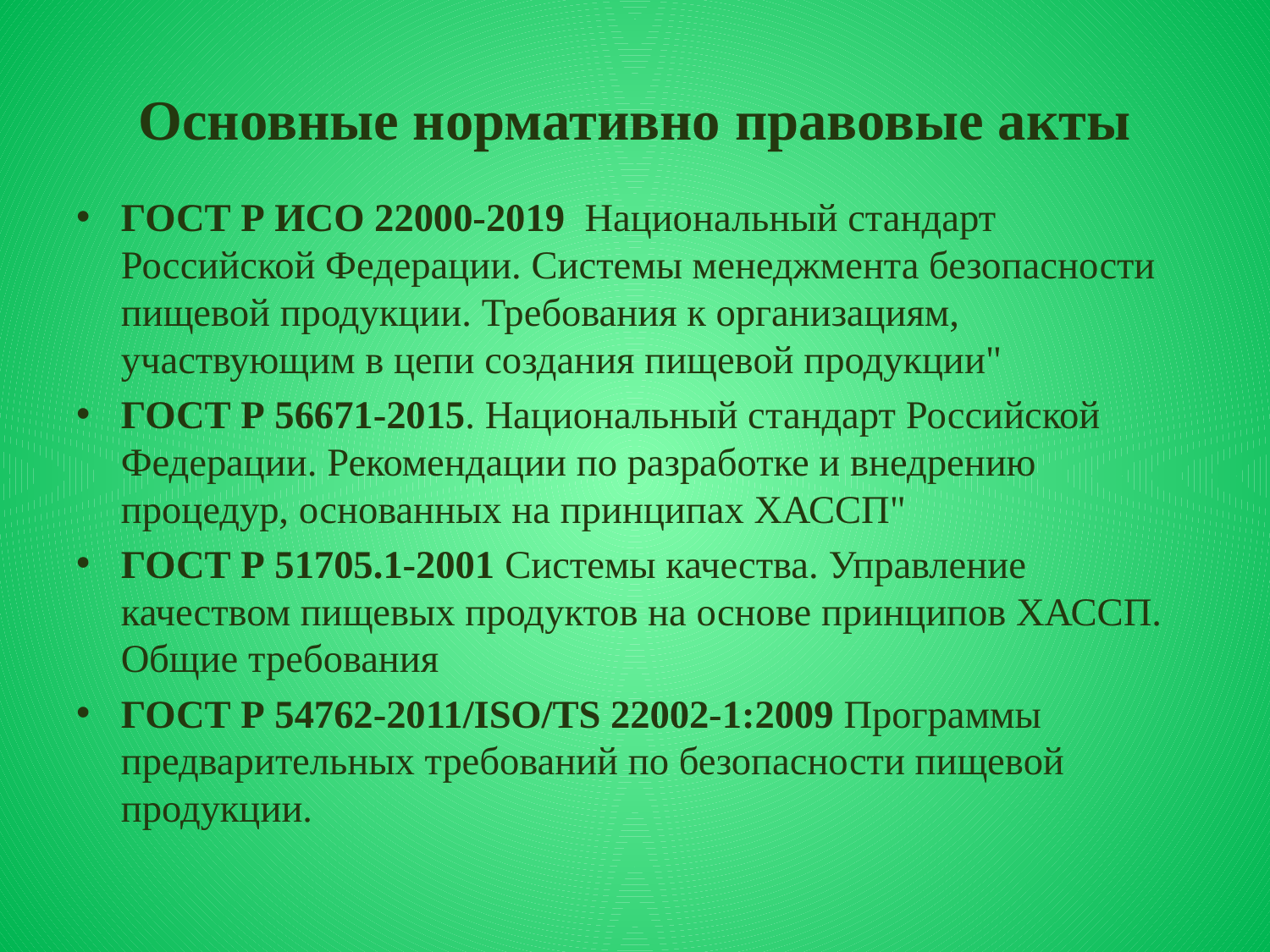

# Основные нормативно правовые акты
ГОСТ Р ИСО 22000-2019  Национальный стандарт Российской Федерации. Системы менеджмента безопасности пищевой продукции. Требования к организациям, участвующим в цепи создания пищевой продукции"
ГОСТ Р 56671-2015. Национальный стандарт Российской Федерации. Рекомендации по разработке и внедрению процедур, основанных на принципах ХАССП"
ГОСТ Р 51705.1-2001 Системы качества. Управление качеством пищевых продуктов на основе принципов ХАССП. Общие требования
ГОСТ Р 54762-2011/ISO/TS 22002-1:2009 Программы предварительных требований по безопасности пищевой продукции.